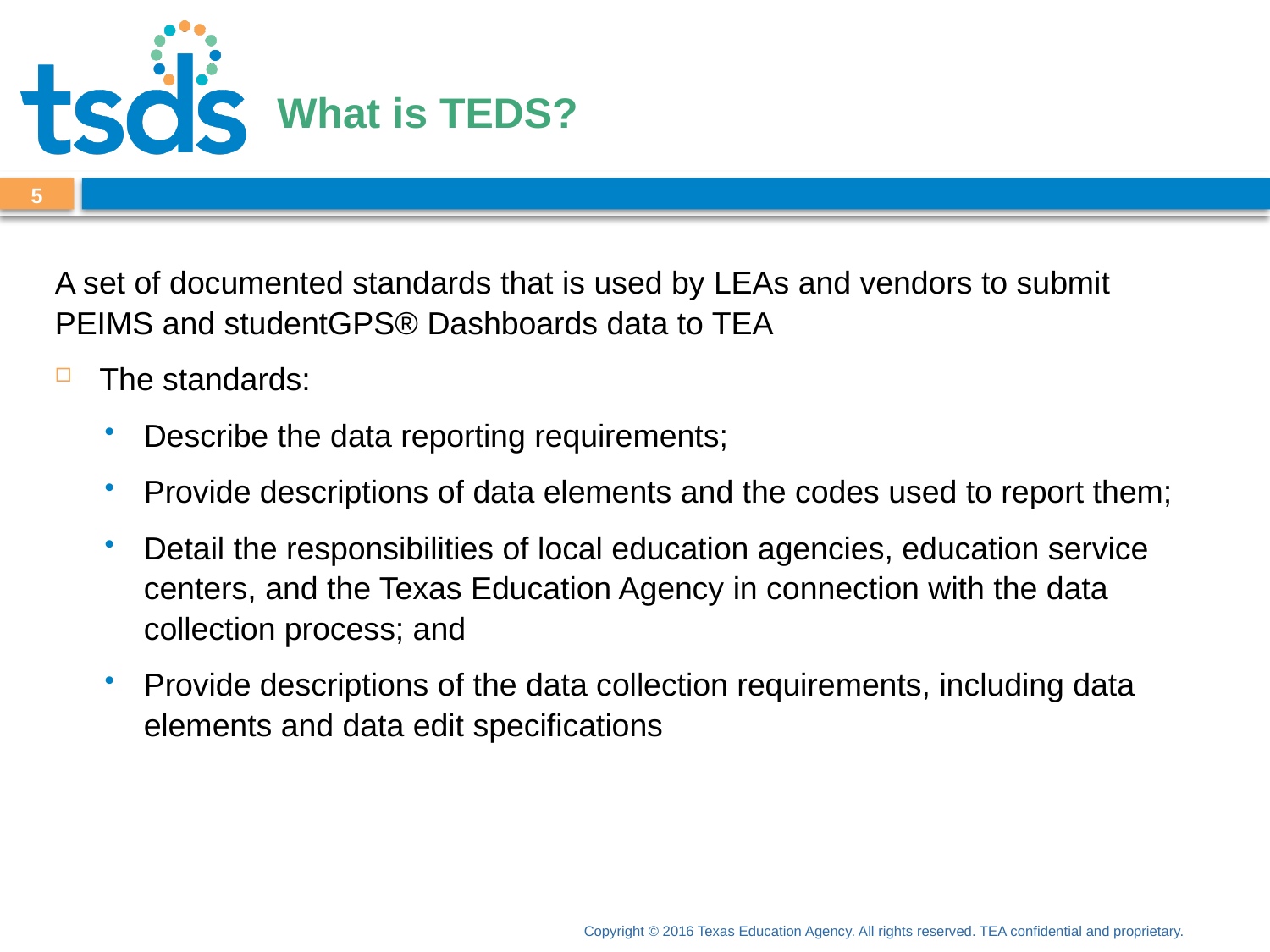

# What is TEDS?
5
A set of documented standards that is used by LEAs and vendors to submit PEIMS and studentGPS® Dashboards data to TEA
The standards:
Describe the data reporting requirements;
Provide descriptions of data elements and the codes used to report them;
Detail the responsibilities of local education agencies, education service centers, and the Texas Education Agency in connection with the data collection process; and
Provide descriptions of the data collection requirements, including data elements and data edit specifications